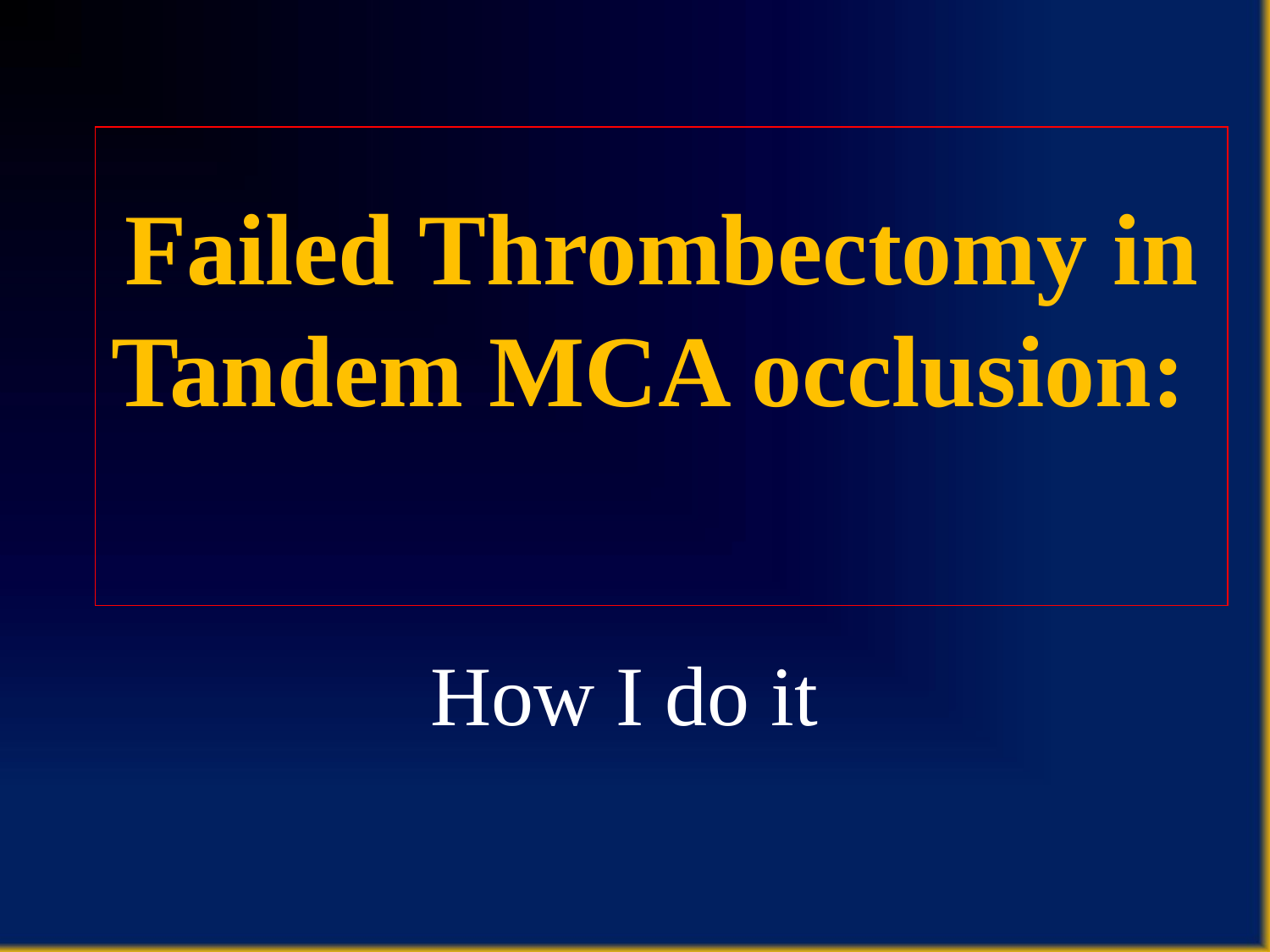

Failed Thrombectomy in Tandem MCA occlusion:
How I do it